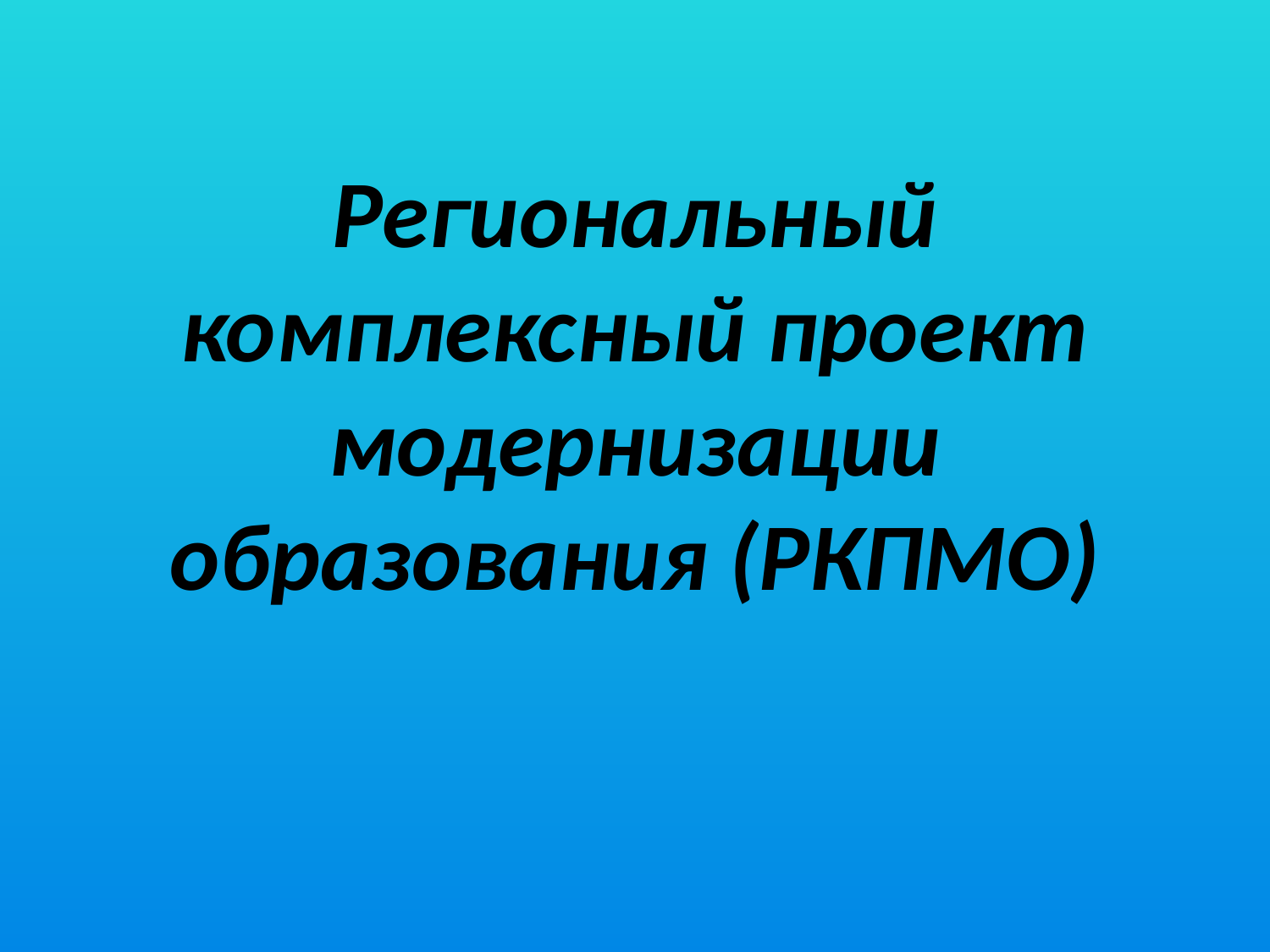

# Региональный комплексный проект модернизации образования (РКПМО)